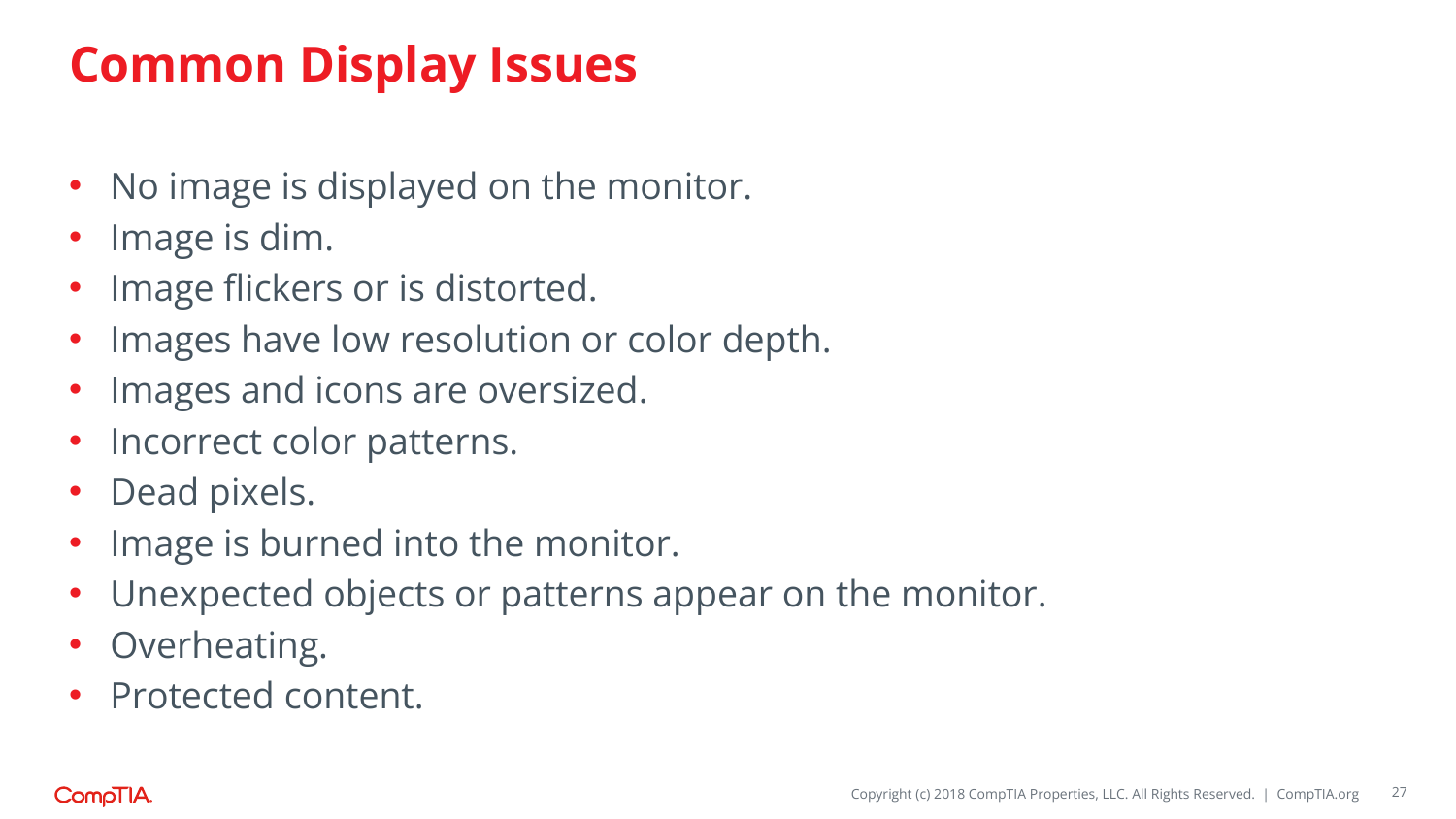

# Common Display Issues
No image is displayed on the monitor.
Image is dim.
Image flickers or is distorted.
Images have low resolution or color depth.
Images and icons are oversized.
Incorrect color patterns.
Dead pixels.
Image is burned into the monitor.
Unexpected objects or patterns appear on the monitor.
Overheating.
Protected content.
27